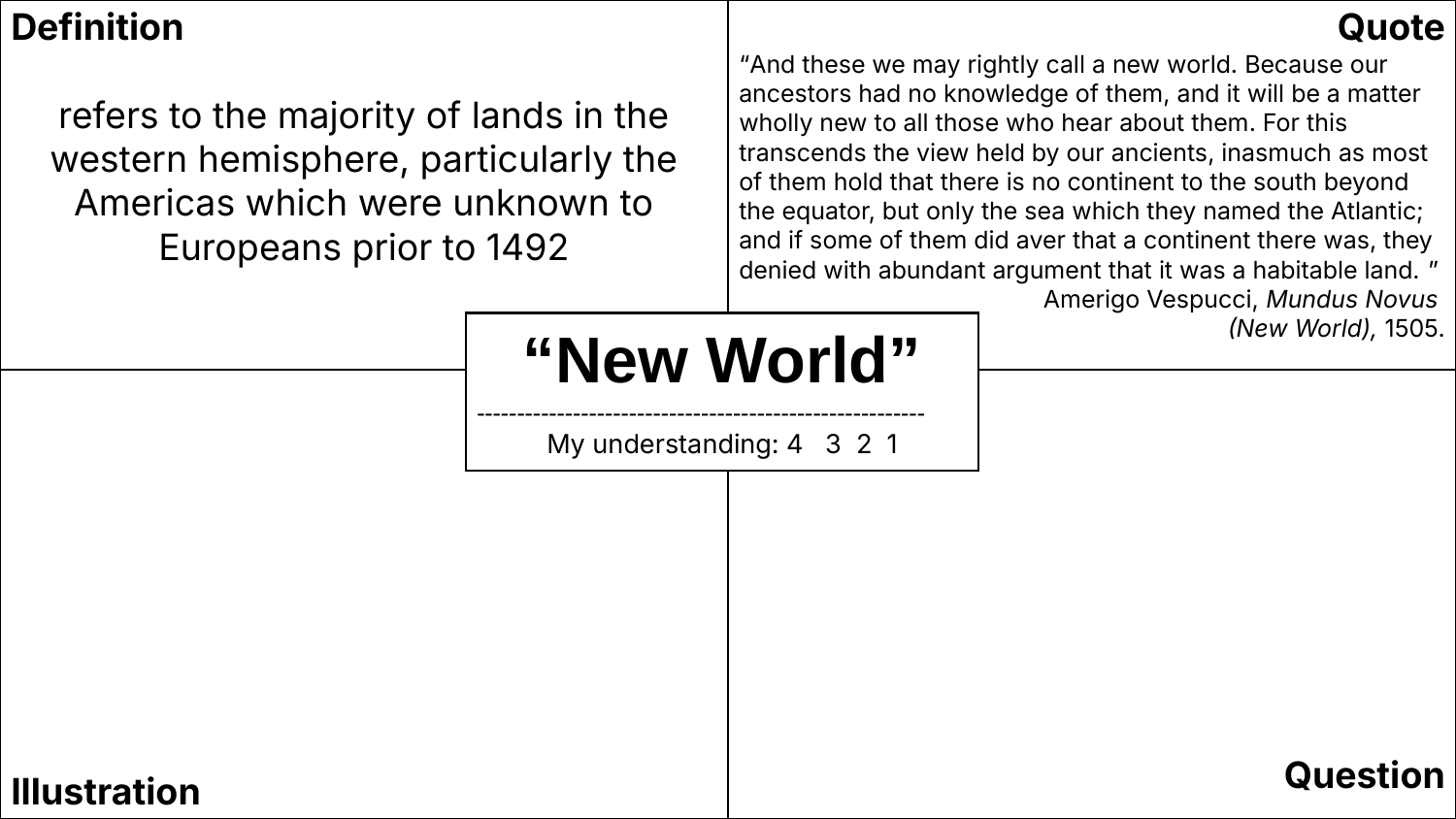

| Definition refers to the majority of lands in the western hemisphere, particularly the Americas which were unknown to Europeans prior to 1492 | Quote “And these we may rightly call a new world. Because our ancestors had no knowledge of them, and it will be a matter wholly new to all those who hear about them. For this transcends the view held by our ancients, inasmuch as most of them hold that there is no continent to the south beyond the equator, but only the sea which they named the Atlantic; and if some of them did aver that a continent there was, they denied with abundant argument that it was a habitable land. ” Amerigo Vespucci, Mundus Novus (New World), 1505. |
| --- | --- |
| Illustration | Question |
“New World”
--------------------------------------------------------
My understanding: 4   3  2  1